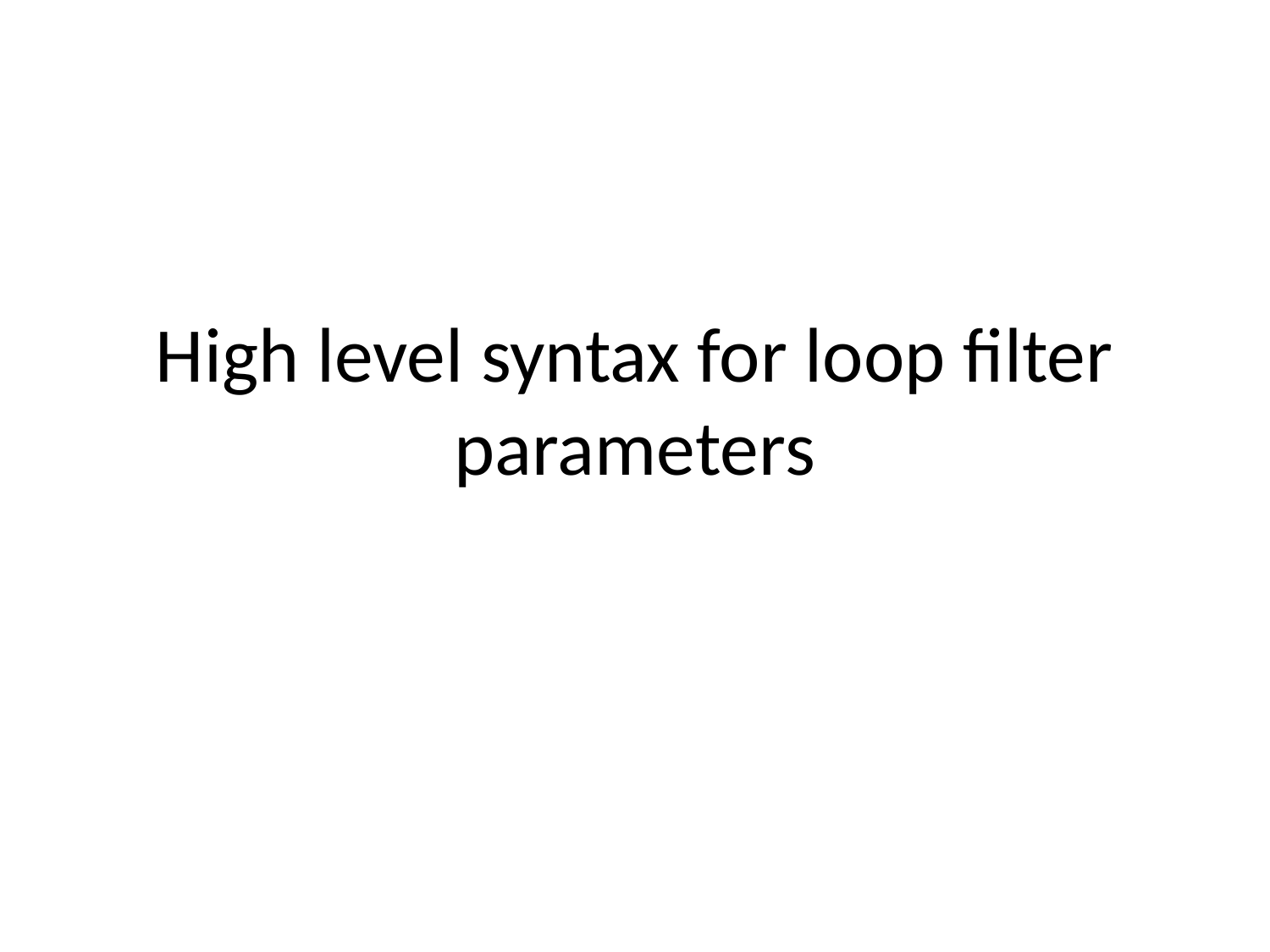

# High level syntax for loop filter parameters